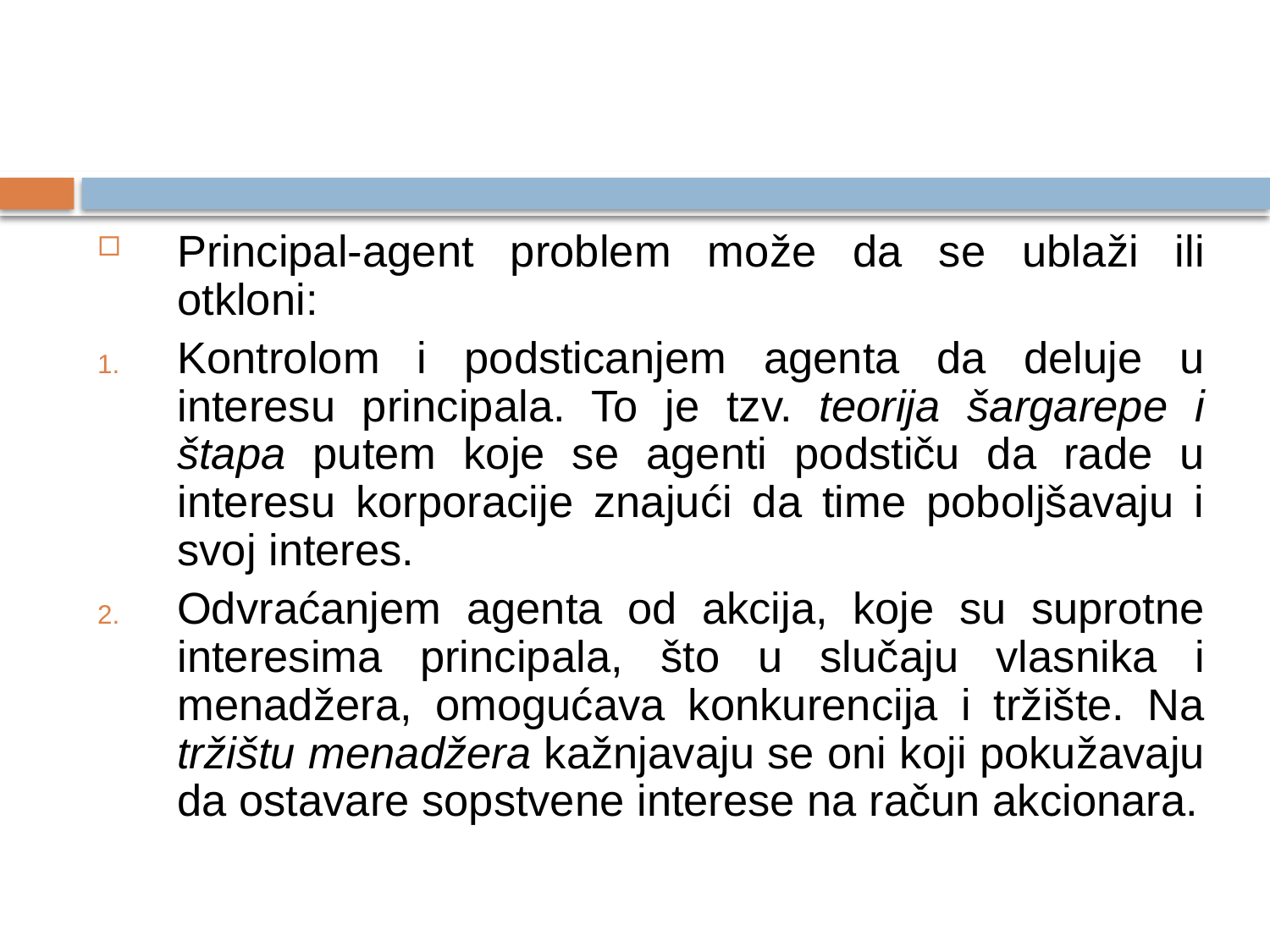

#
Principal-agent problem može da se ublaži ili otkloni:
Kontrolom i podsticanjem agenta da deluje u interesu principala. To je tzv. teorija šargarepe i štapa putem koje se agenti podstiču da rade u interesu korporacije znajući da time poboljšavaju i svoj interes.
Odvraćanjem agenta od akcija, koje su suprotne interesima principala, što u slučaju vlasnika i menadžera, omogućava konkurencija i tržište. Na tržištu menadžera kažnjavaju se oni koji pokužavaju da ostavare sopstvene interese na račun akcionara.